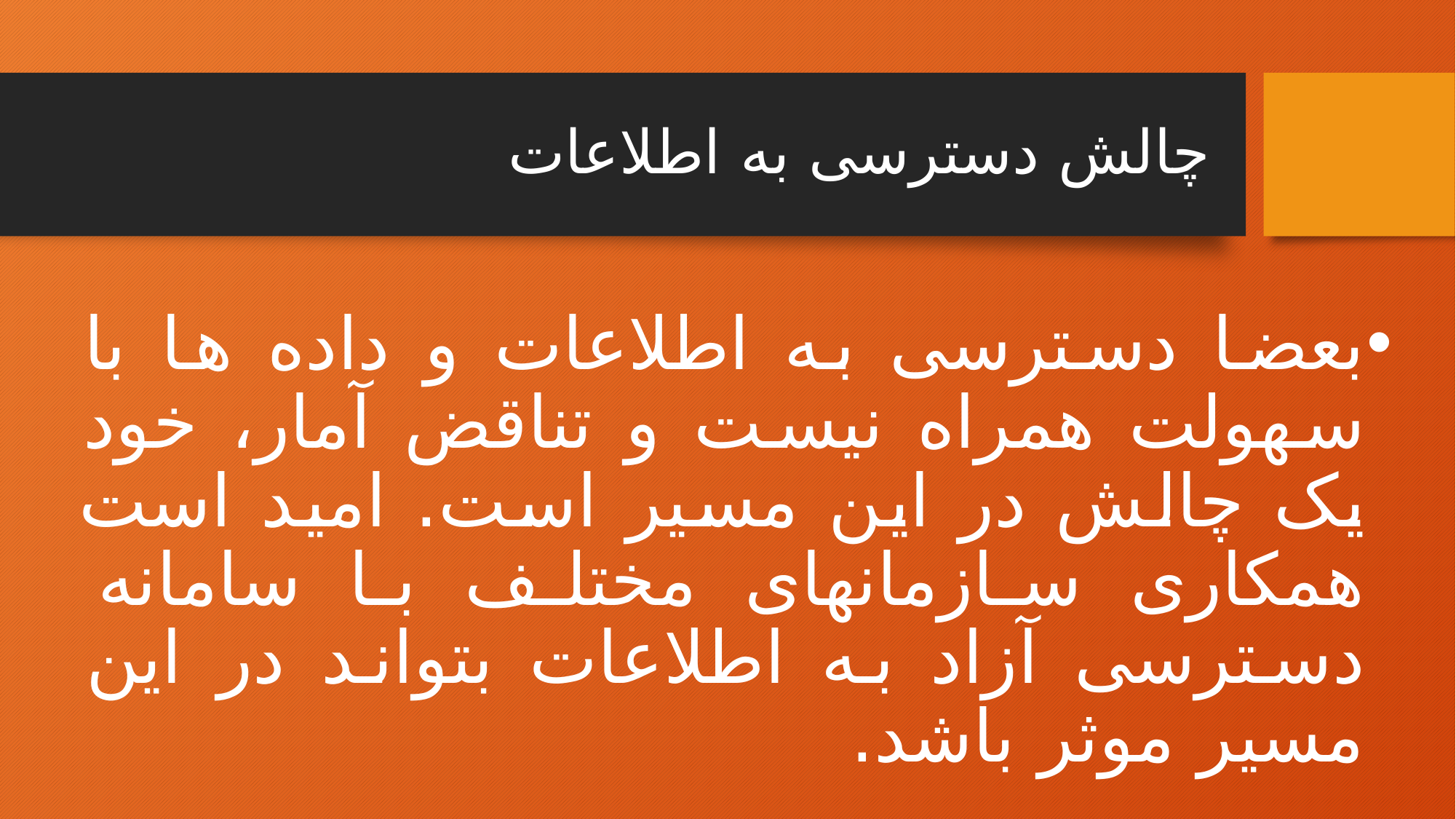

چالش دسترسی به اطلاعات
بعضا دسترسی به اطلاعات و داده ها با سهولت همراه نیست و تناقض آمار، خود یک چالش در این مسیر است. امید است همکاری سازمانهای مختلف با سامانه دسترسی آزاد به اطلاعات بتواند در این مسیر موثر باشد.